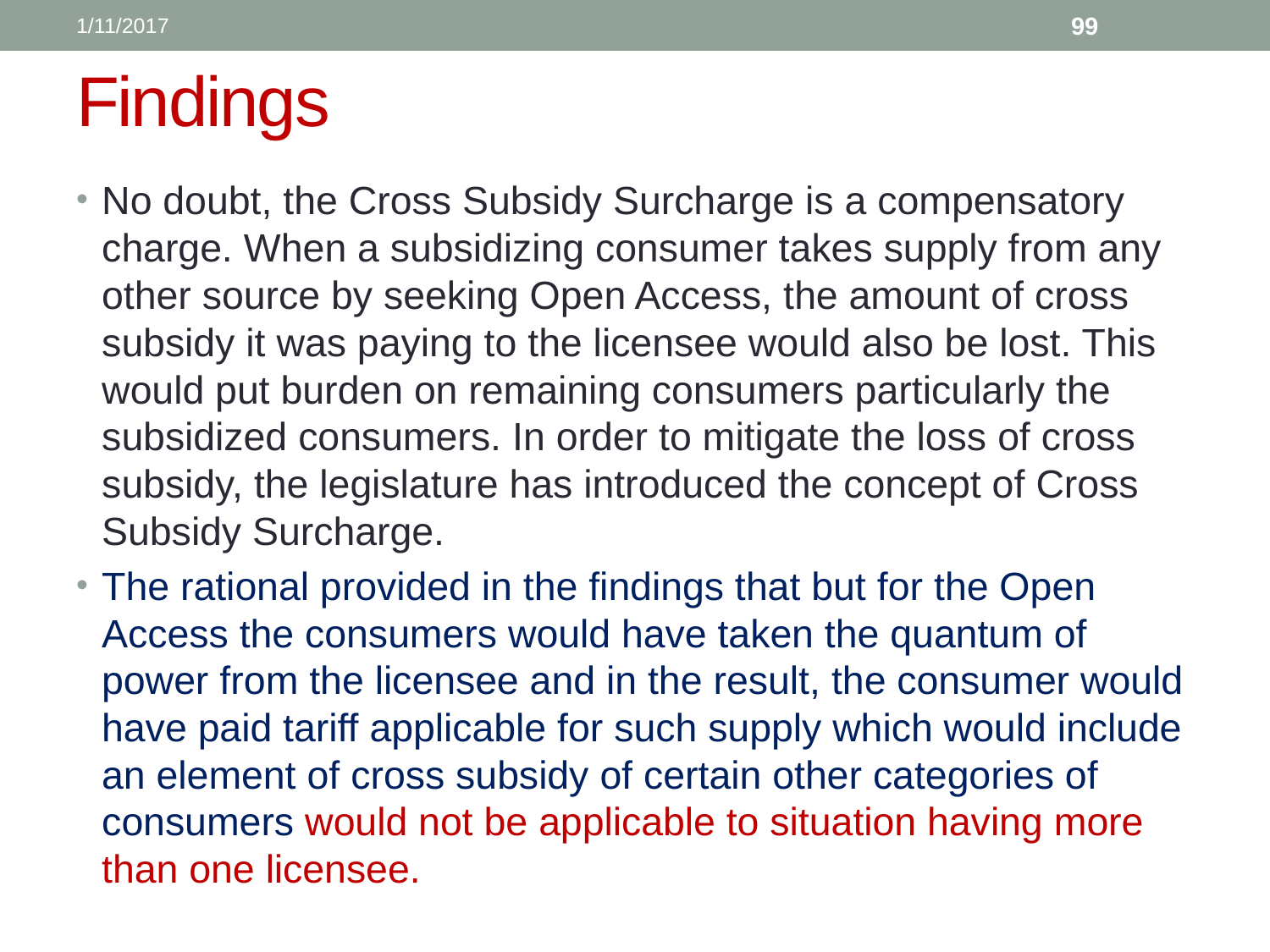

1/11/2017
99
# Findings
No doubt, the Cross Subsidy Surcharge is a compensatory charge. When a subsidizing consumer takes supply from any other source by seeking Open Access, the amount of cross subsidy it was paying to the licensee would also be lost. This would put burden on remaining consumers particularly the subsidized consumers. In order to mitigate the loss of cross subsidy, the legislature has introduced the concept of Cross Subsidy Surcharge.
The rational provided in the findings that but for the Open Access the consumers would have taken the quantum of power from the licensee and in the result, the consumer would have paid tariff applicable for such supply which would include an element of cross subsidy of certain other categories of consumers would not be applicable to situation having more than one licensee.